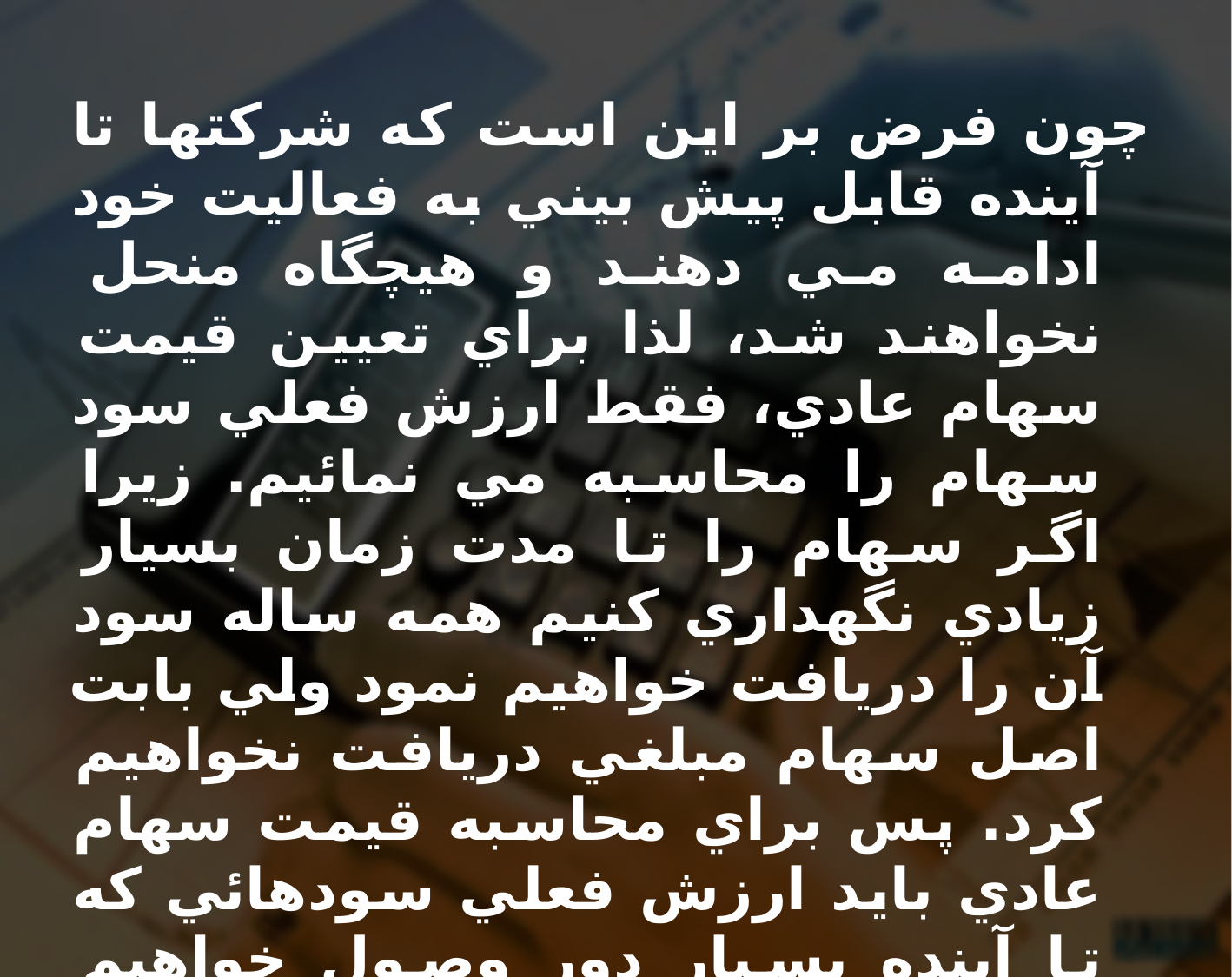

چون فرض بر اين است كه شركتها تا آينده قابل پيش بيني به فعاليت خود ادامه مي دهند و هيچگاه منحل نخواهند شد، لذا براي تعيين قيمت سهام عادي، فقط ارزش فعلي سود سهام را محاسبه مي نمائيم. زيرا اگر سهام را تا مدت زمان بسيار زيادي نگهداري كنيم همه ساله سود آن را دريافت خواهيم نمود ولي بابت اصل سهام مبلغي دريافت نخواهيم كرد. پس براي محاسبه قيمت سهام عادي بايد ارزش فعلي سودهائي كه تا آينده بسيار دور وصول خواهيم نمود را محاسبه نمائيم.